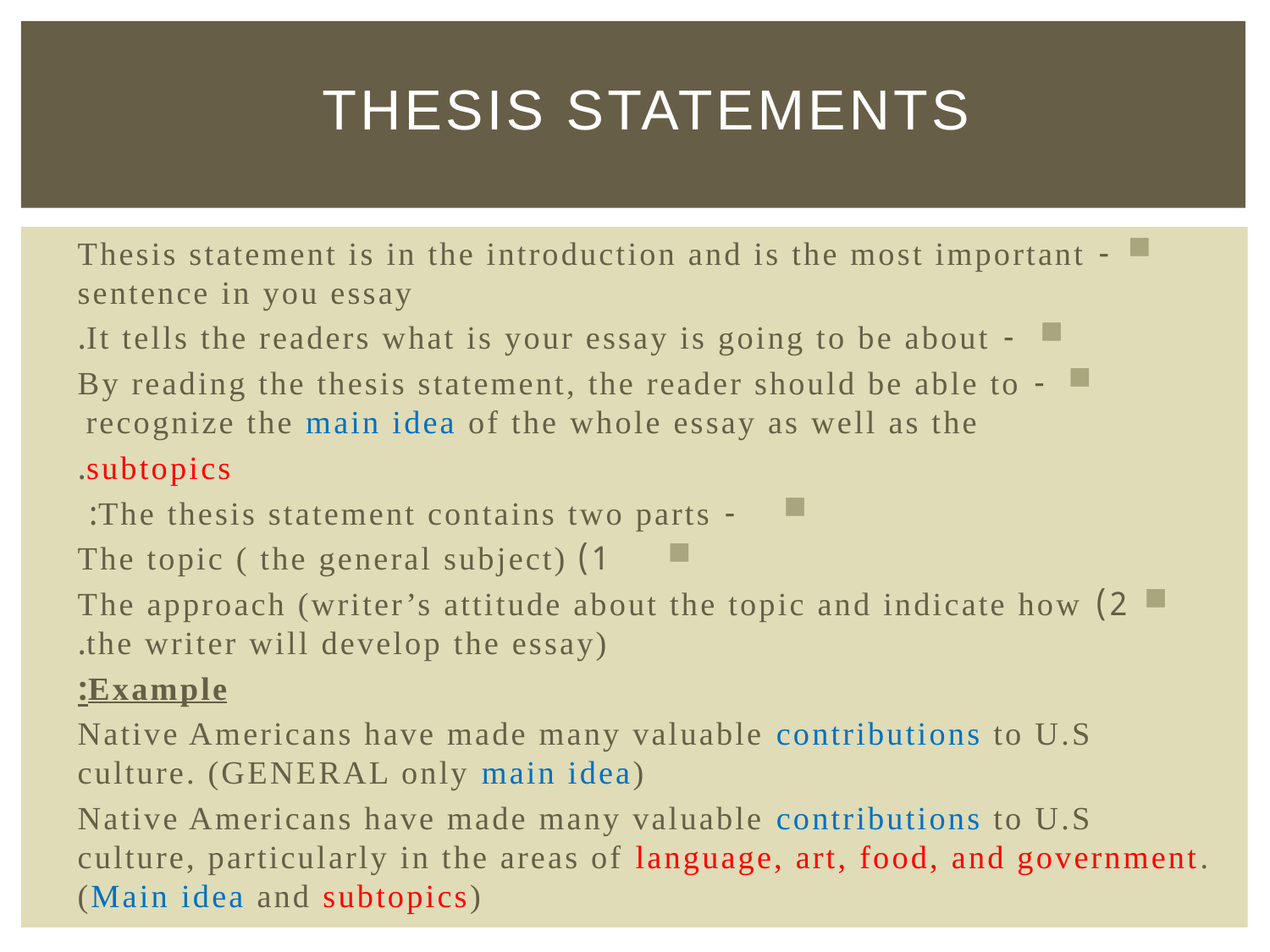

# Thesis statements
- Thesis statement is in the introduction and is the most important sentence in you essay
- It tells the readers what is your essay is going to be about.
- By reading the thesis statement, the reader should be able to recognize the main idea of the whole essay as well as the
         subtopics.
- The thesis statement contains two parts:
1) The topic ( the general subject)
2) The approach (writer’s attitude about the topic and indicate how the writer will develop the essay).
Example:
Native Americans have made many valuable contributions to U.S culture. (GENERAL only main idea)
Native Americans have made many valuable contributions to U.S culture, particularly in the areas of language, art, food, and government. (Main idea and subtopics)